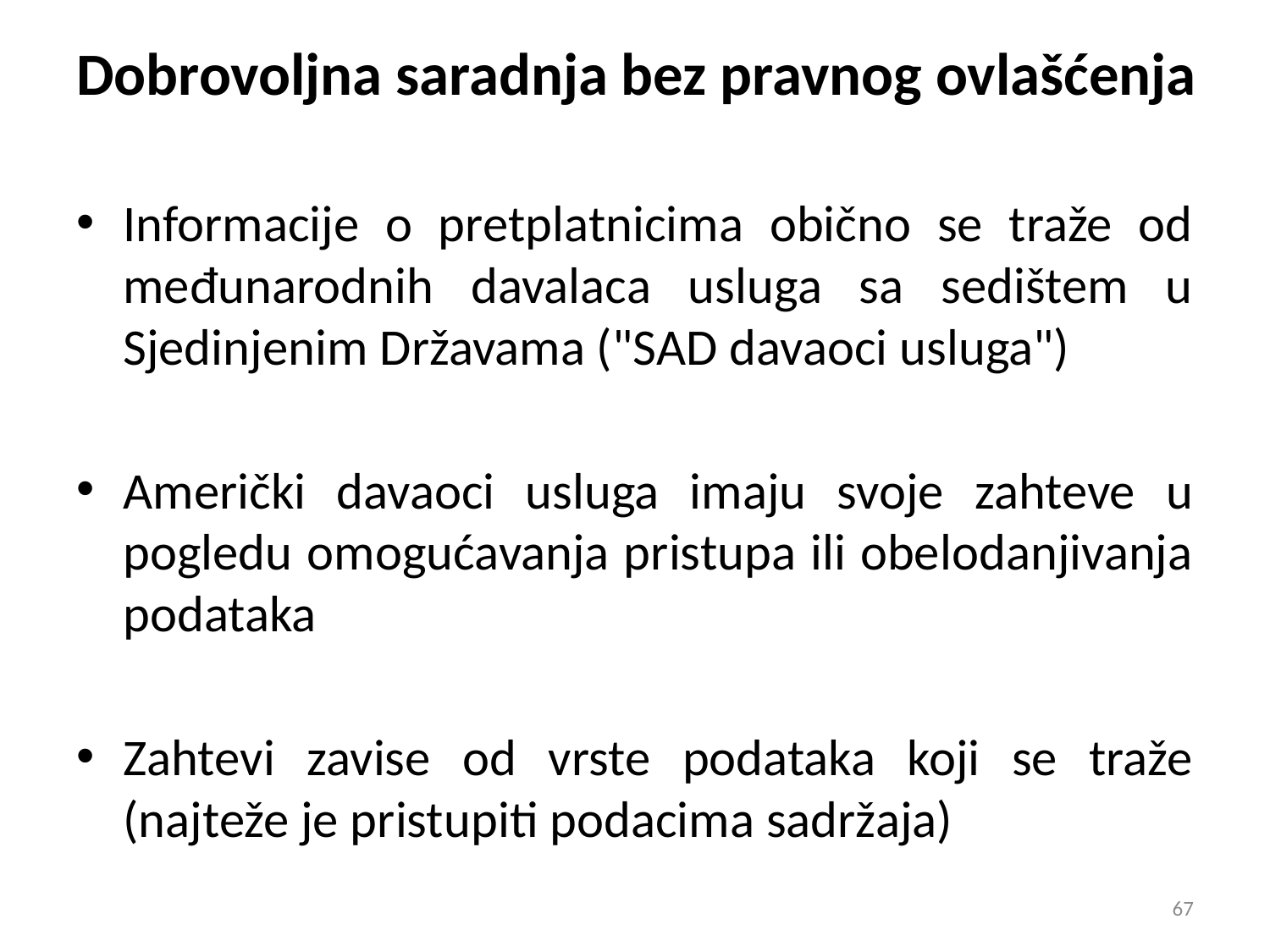

# Dobrovoljna saradnja bez pravnog ovlašćenja
Informacije o pretplatnicima obično se traže od međunarodnih davalaca usluga sa sedištem u Sjedinjenim Državama ("SAD davaoci usluga")

Američki davaoci usluga imaju svoje zahteve u pogledu omogućavanja pristupa ili obelodanjivanja podataka

Zahtevi zavise od vrste podataka koji se traže (najteže je pristupiti podacima sadržaja)
67